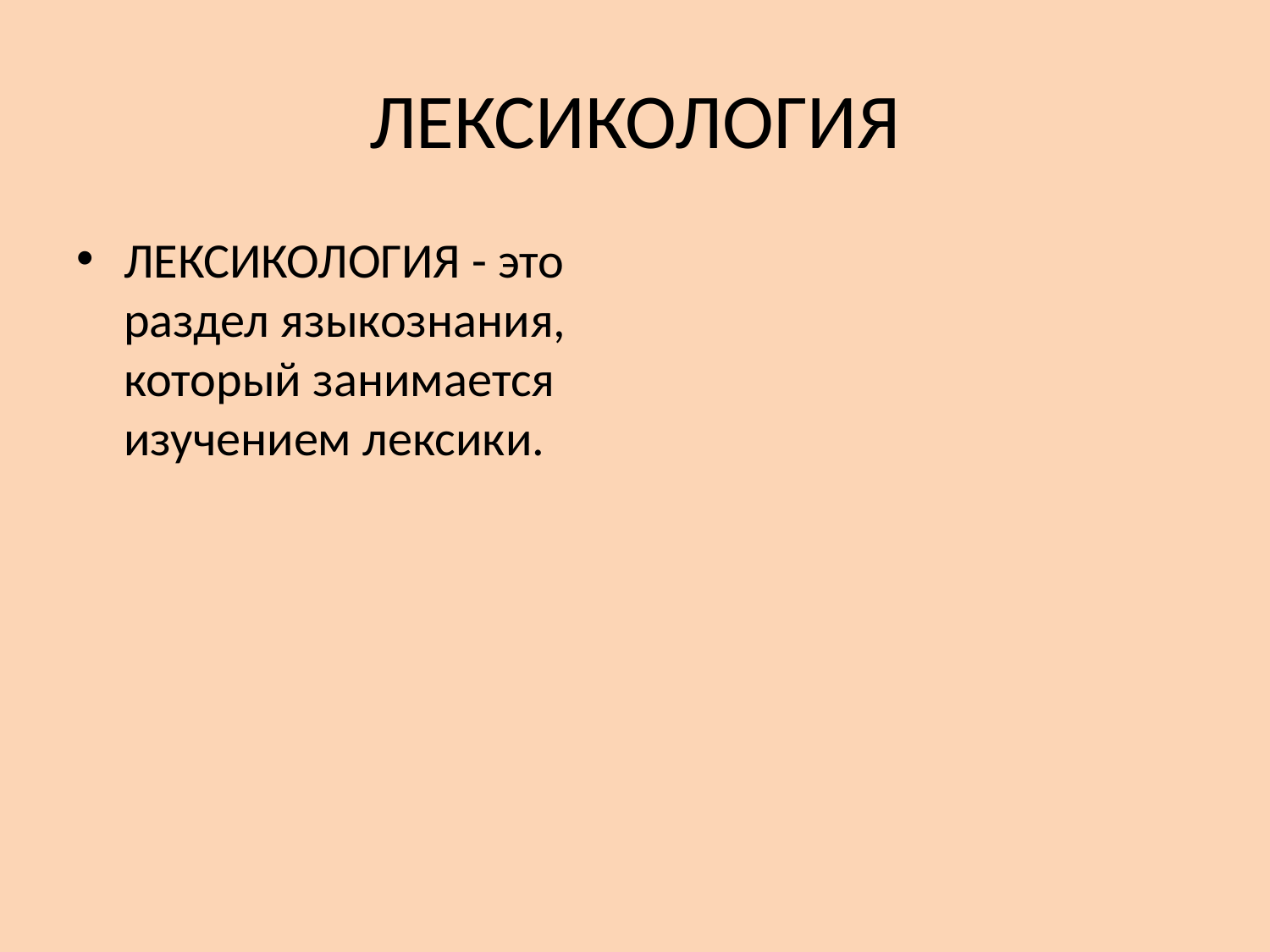

# ЛЕКСИКОЛОГИЯ
ЛЕКСИКОЛОГИЯ - это раздел языкознания, который занимается изучением лексики.